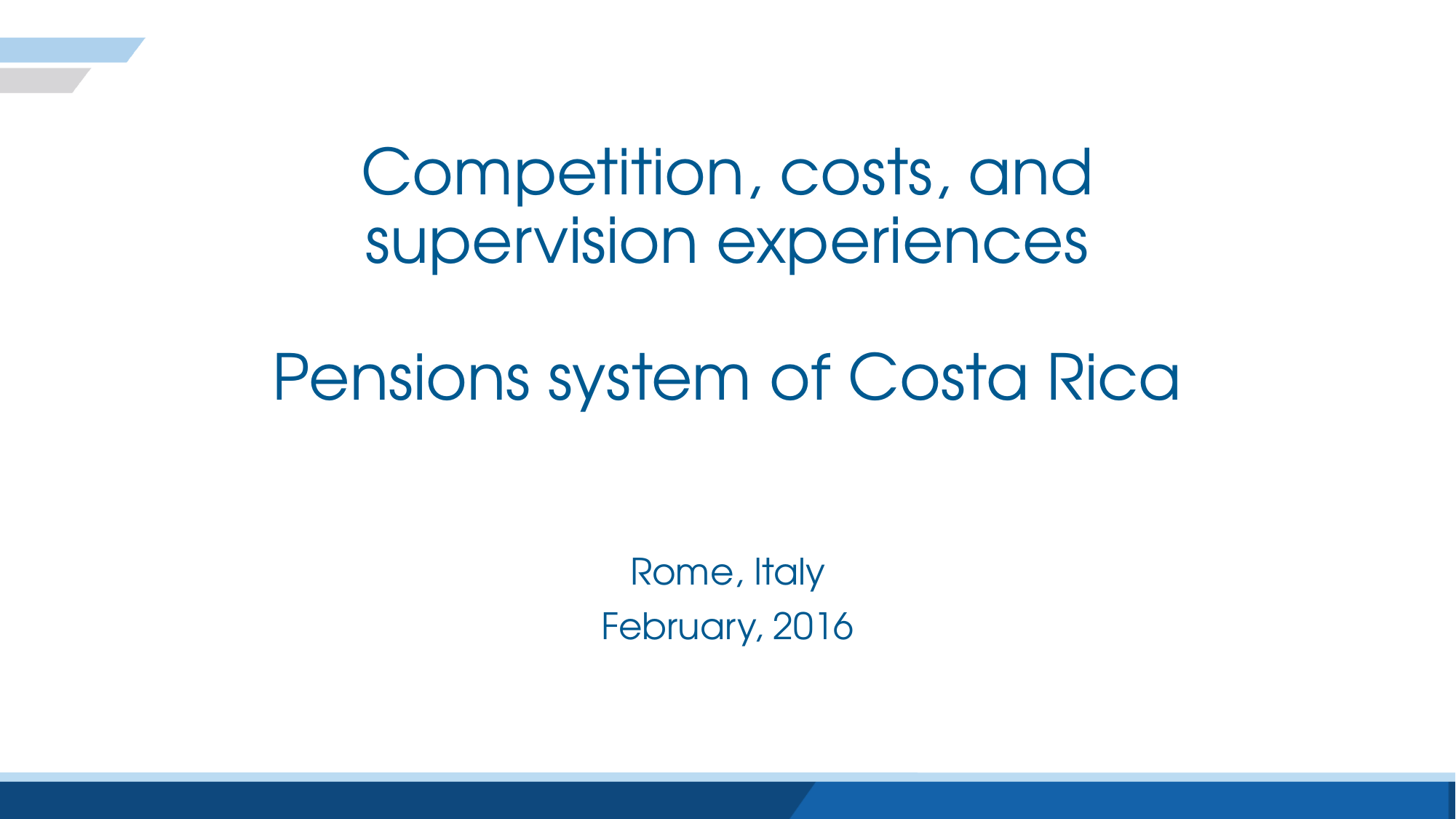

# Competition, costs, and supervision experiences Pensions system of Costa Rica

Rome, Italy
February, 2016